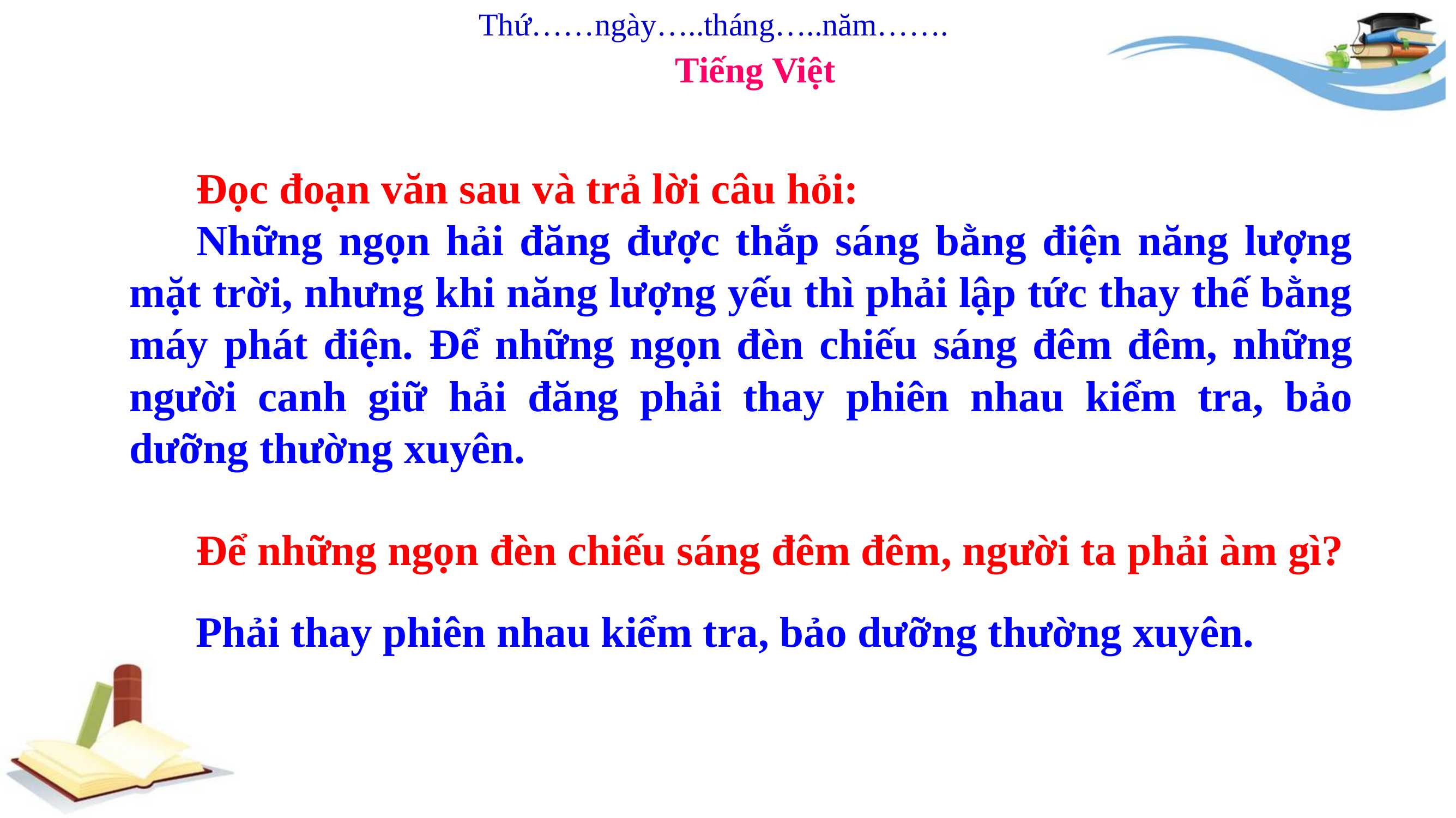

Thứ……ngày…..tháng…..năm…….
Tiếng Việt
Đọc đoạn văn sau và trả lời câu hỏi:
Những ngọn hải đăng được thắp sáng bằng điện năng lượng mặt trời, nhưng khi năng lượng yếu thì phải lập tức thay thế bằng máy phát điện. Để những ngọn đèn chiếu sáng đêm đêm, những người canh giữ hải đăng phải thay phiên nhau kiểm tra, bảo dưỡng thường xuyên.
Để những ngọn đèn chiếu sáng đêm đêm, người ta phải àm gì?
Phải thay phiên nhau kiểm tra, bảo dưỡng thường xuyên.